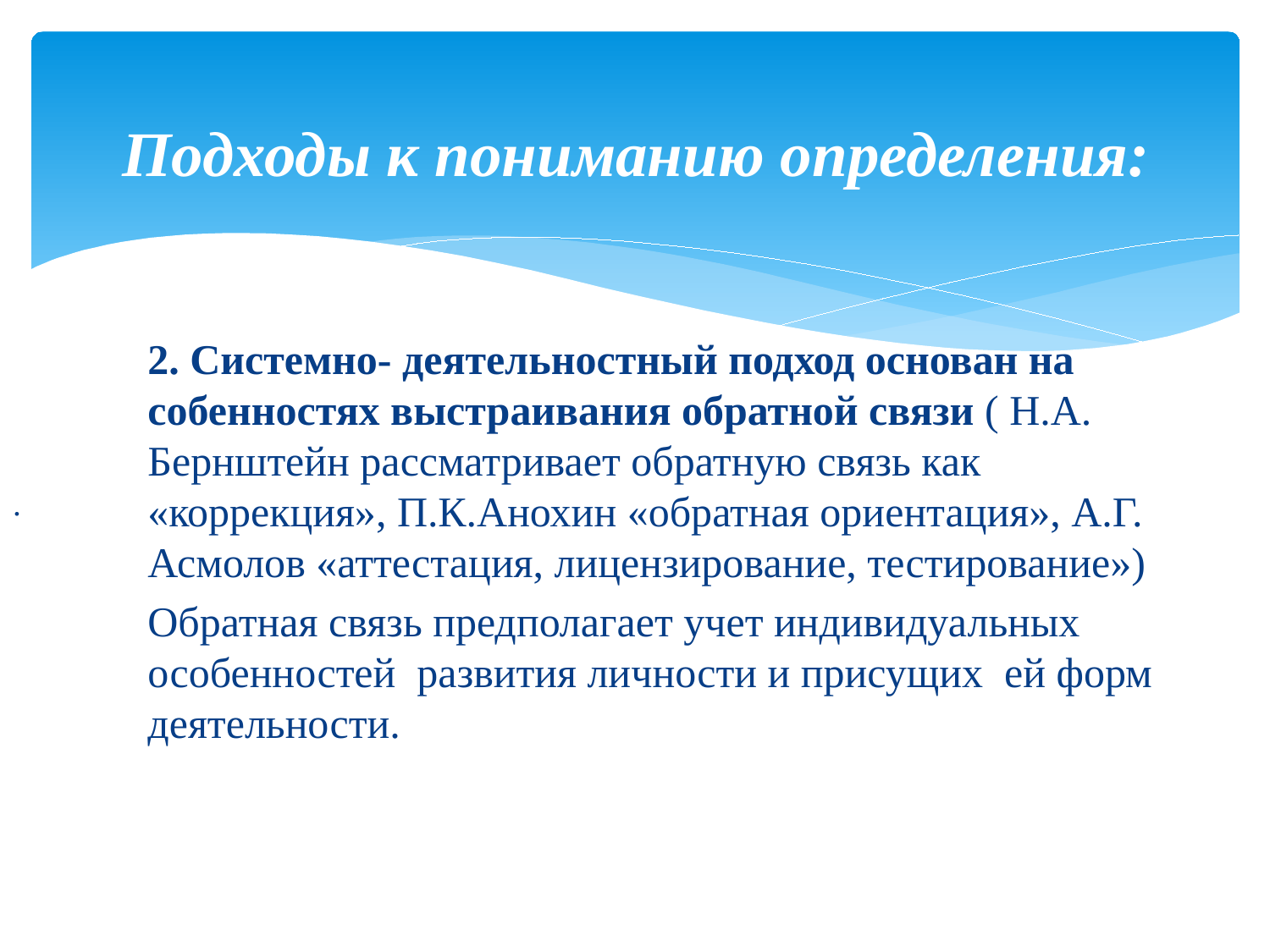

# Подходы к пониманию определения:
2. Системно- деятельностный подход основан на собенностях выстраивания обратной связи ( Н.А. Бернштейн рассматривает обратную связь как  «коррекция», П.К.Анохин «обратная ориентация», А.Г. Асмолов «аттестация, лицензирование, тестирование»)
Обратная связь предполагает учет индивидуальных особенностей  развития личности и присущих  ей форм деятельности.
.